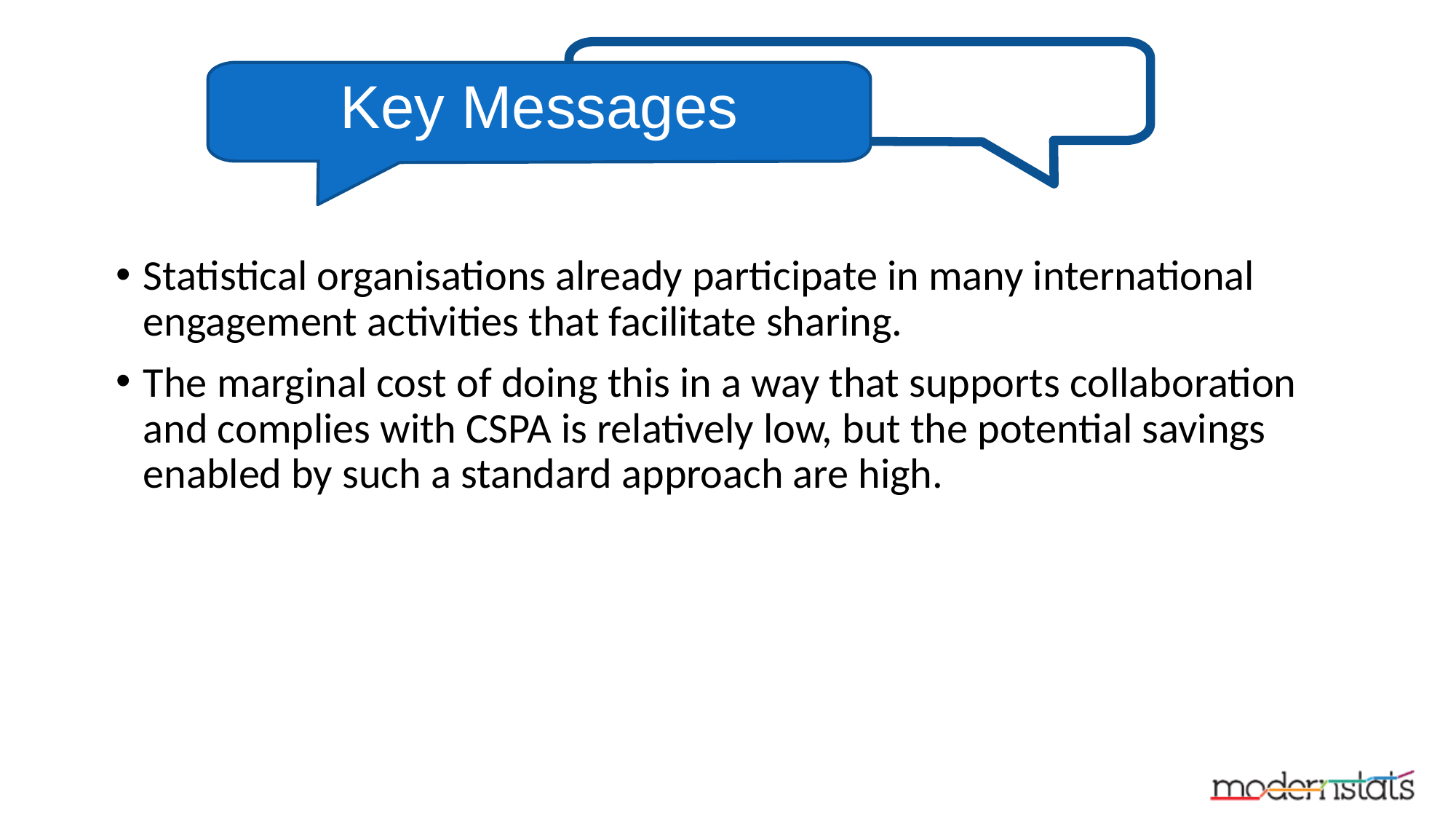

Key Messages
Statistical organisations already participate in many international engagement activities that facilitate sharing.
The marginal cost of doing this in a way that supports collaboration and complies with CSPA is relatively low, but the potential savings enabled by such a standard approach are high.